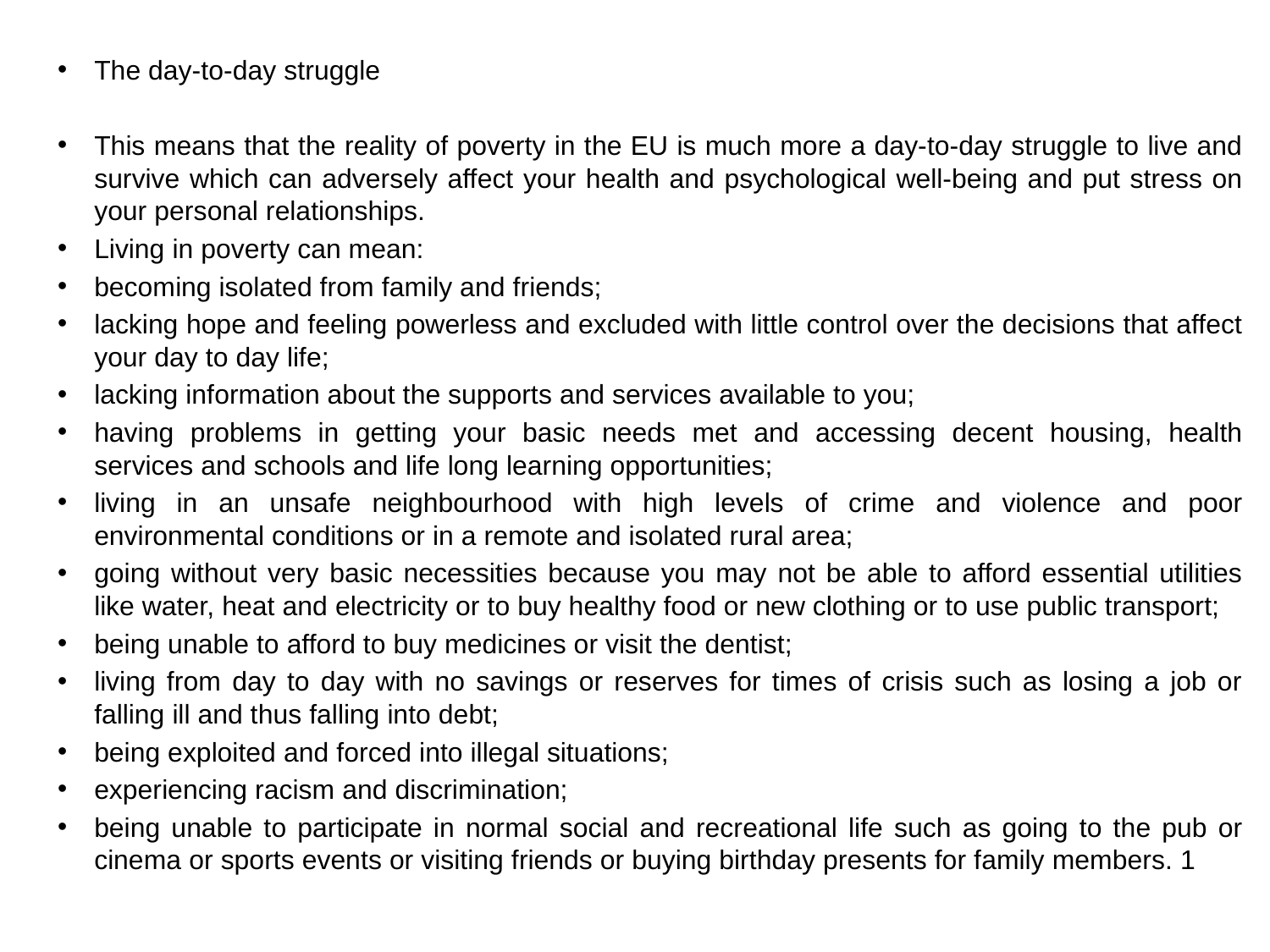

#
The day-to-day struggle

This means that the reality of poverty in the EU is much more a day-to-day struggle to live and survive which can adversely affect your health and psychological well-being and put stress on your personal relationships.
Living in poverty can mean:
becoming isolated from family and friends;
lacking hope and feeling powerless and excluded with little control over the decisions that affect your day to day life;
lacking information about the supports and services available to you;
having problems in getting your basic needs met and accessing decent housing, health services and schools and life long learning opportunities;
living in an unsafe neighbourhood with high levels of crime and violence and poor environmental conditions or in a remote and isolated rural area;
going without very basic necessities because you may not be able to afford essential utilities like water, heat and electricity or to buy healthy food or new clothing or to use public transport;
being unable to afford to buy medicines or visit the dentist;
living from day to day with no savings or reserves for times of crisis such as losing a job or falling ill and thus falling into debt;
being exploited and forced into illegal situations;
experiencing racism and discrimination;
being unable to participate in normal social and recreational life such as going to the pub or cinema or sports events or visiting friends or buying birthday presents for family members. 1